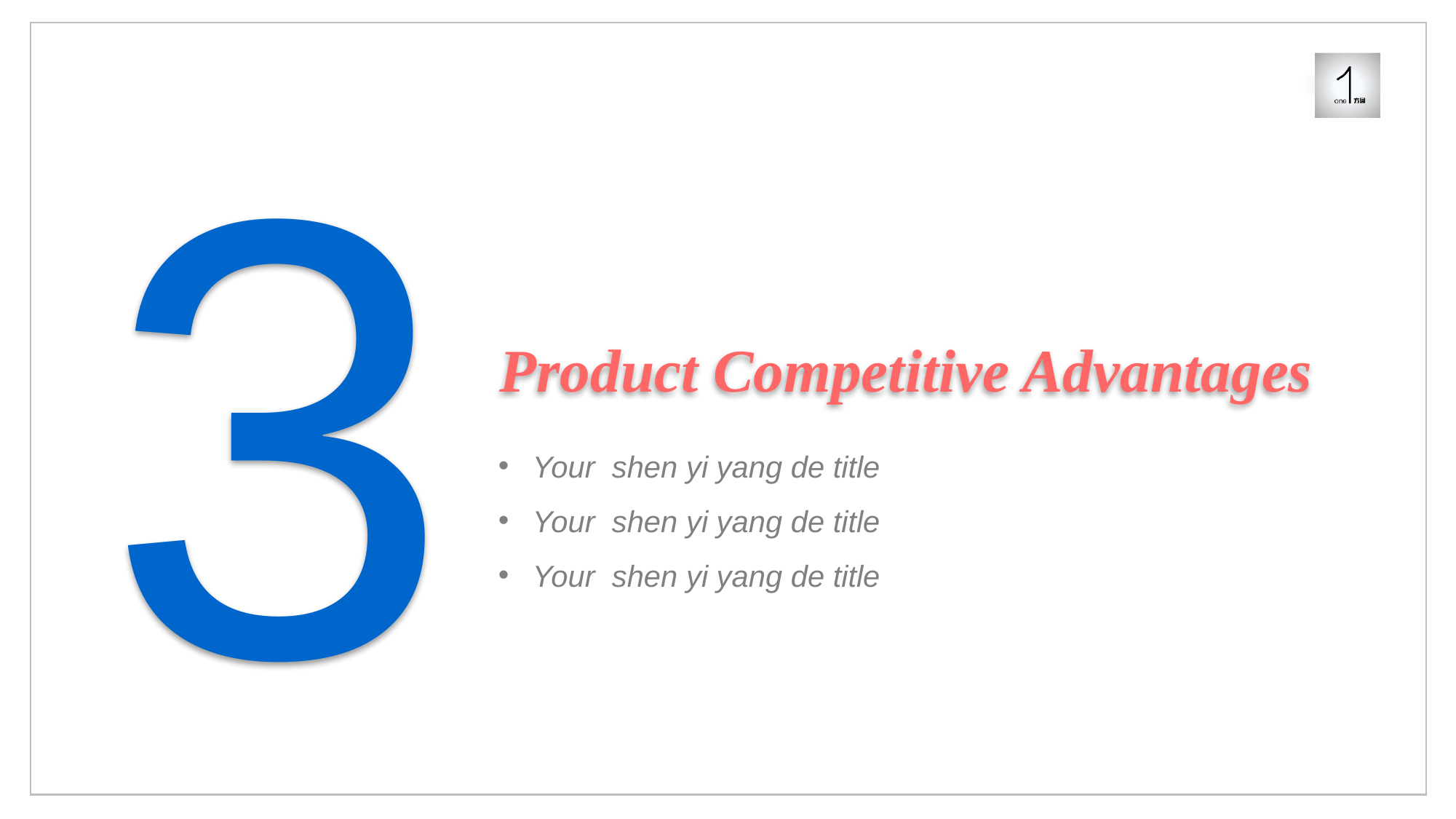

3
 Product Competitive Advantages
Your  shen yi yang de title
Your  shen yi yang de title
Your  shen yi yang de title